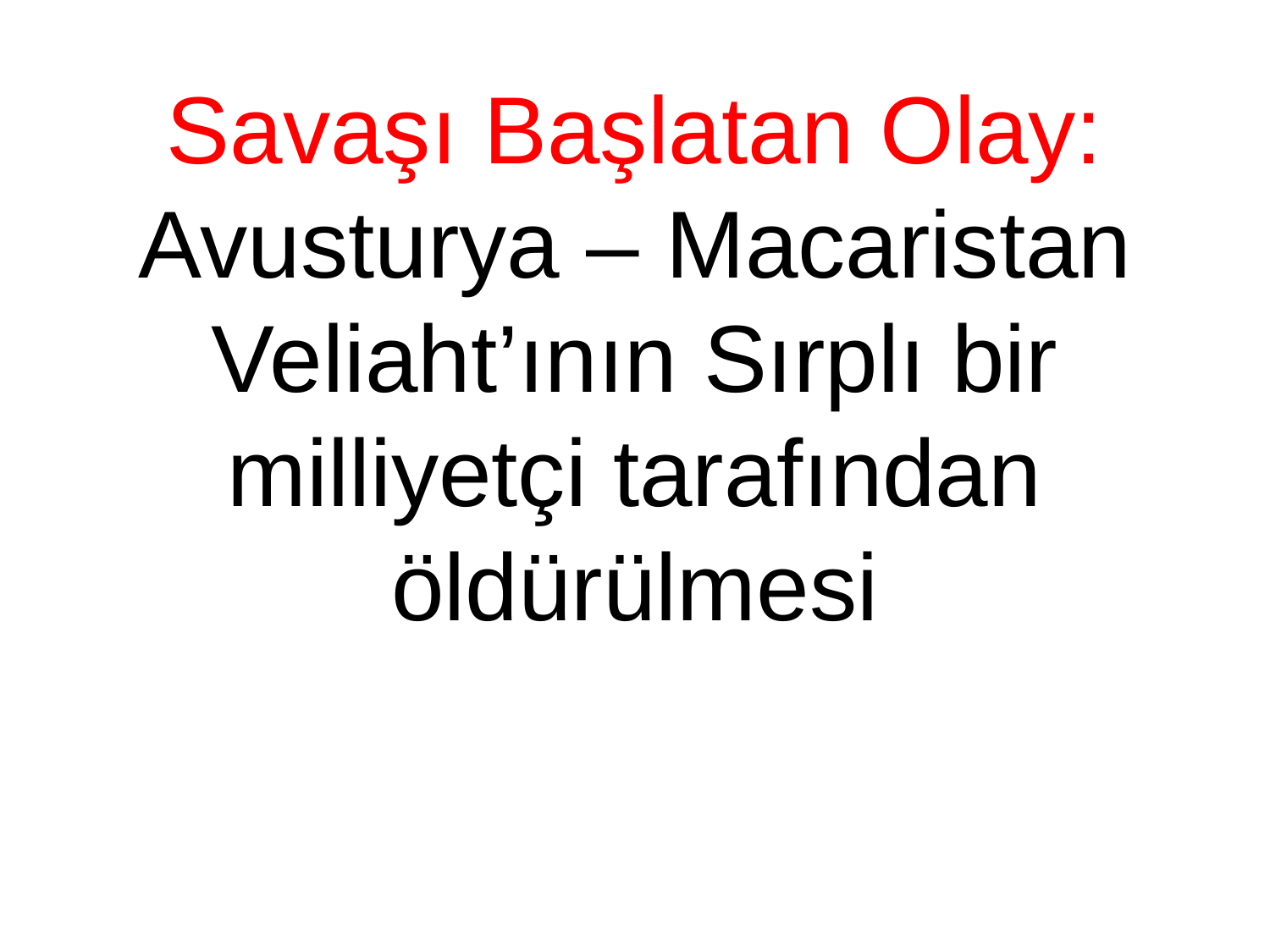

Savaşı Başlatan Olay: Avusturya – Macaristan Veliaht’ının Sırplı bir milliyetçi tarafından öldürülmesi